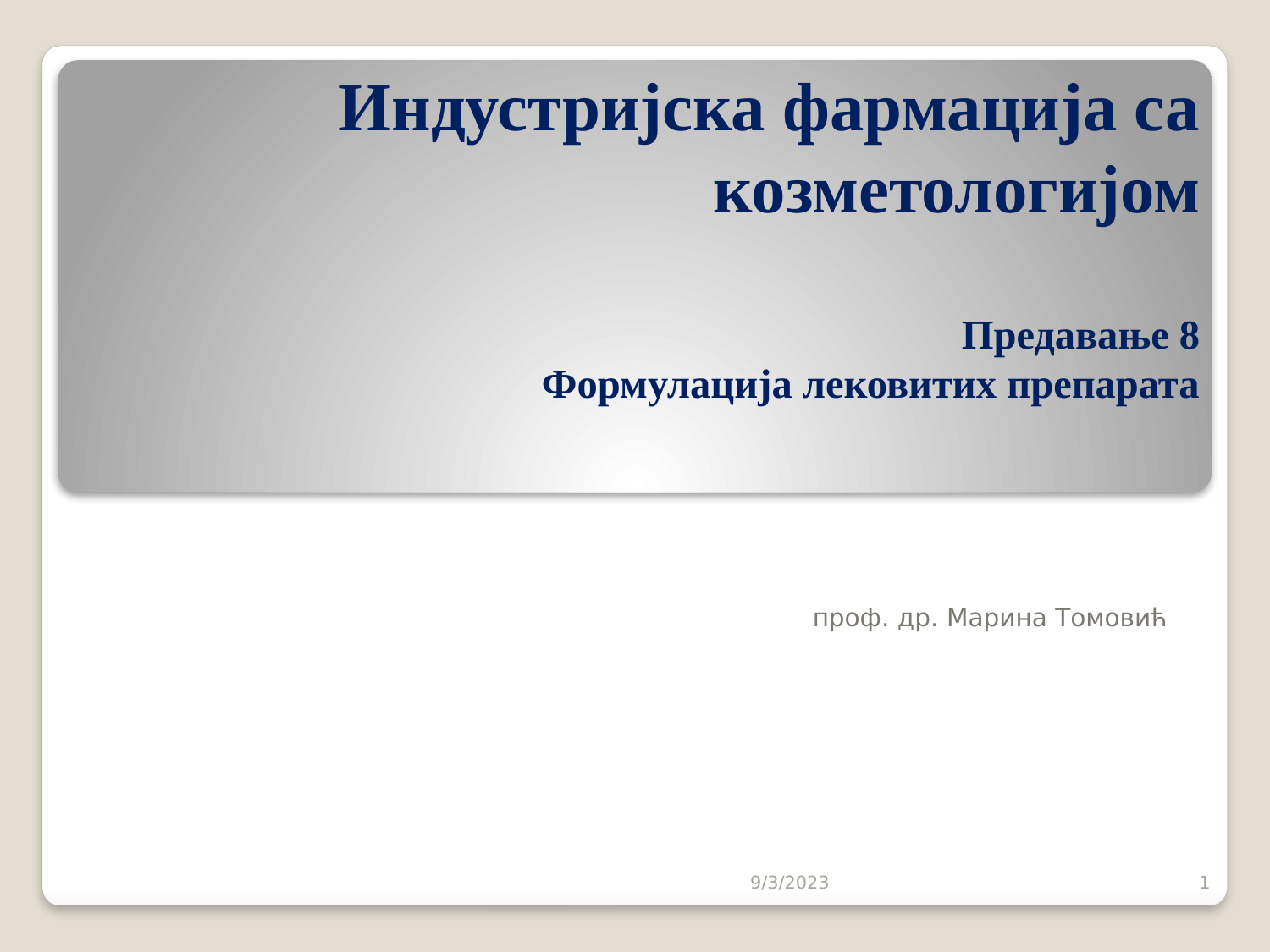

# Индустријска фармација са козметологијом Предавање 8 Формулација лековитих препарата

проф. др. Марина Томовић
9/3/2023
1